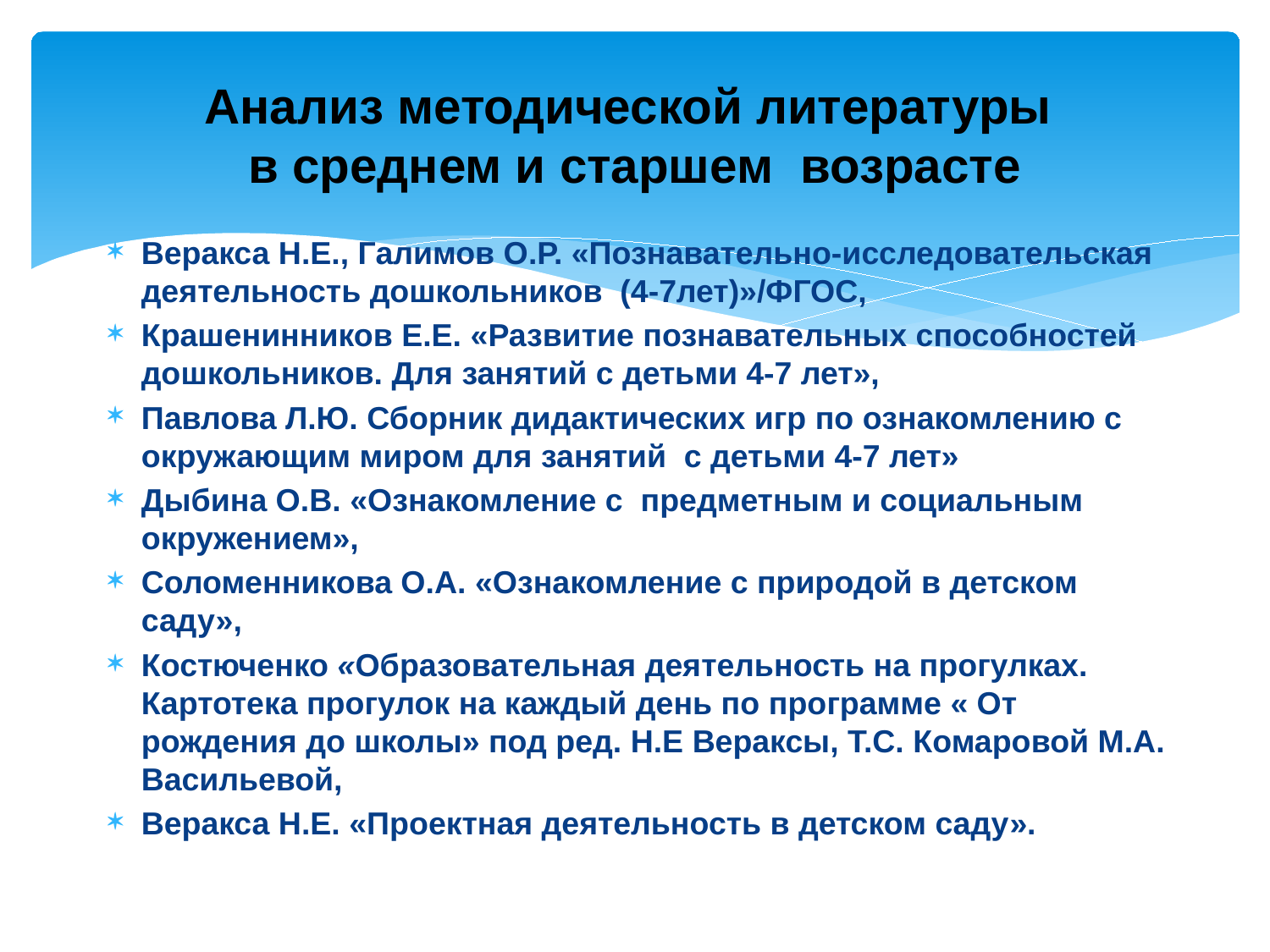

# Анализ методической литературы в среднем и старшем  возрасте
Веракса Н.Е., Галимов О.Р. «Познавательно-исследовательская деятельность дошкольников  (4-7лет)»/ФГОС,
Крашенинников Е.Е. «Развитие познавательных способностей дошкольников. Для занятий с детьми 4-7 лет»,
Павлова Л.Ю. Сборник дидактических игр по ознакомлению с окружающим миром для занятий  с детьми 4-7 лет»
Дыбина О.В. «Ознакомление с  предметным и социальным окружением»,
Соломенникова О.А. «Ознакомление с природой в детском саду»,
Костюченко «Образовательная деятельность на прогулках. Картотека прогулок на каждый день по программе « От рождения до школы» под ред. Н.Е Вераксы, Т.С. Комаровой М.А. Васильевой,
Веракса Н.Е. «Проектная деятельность в детском саду».